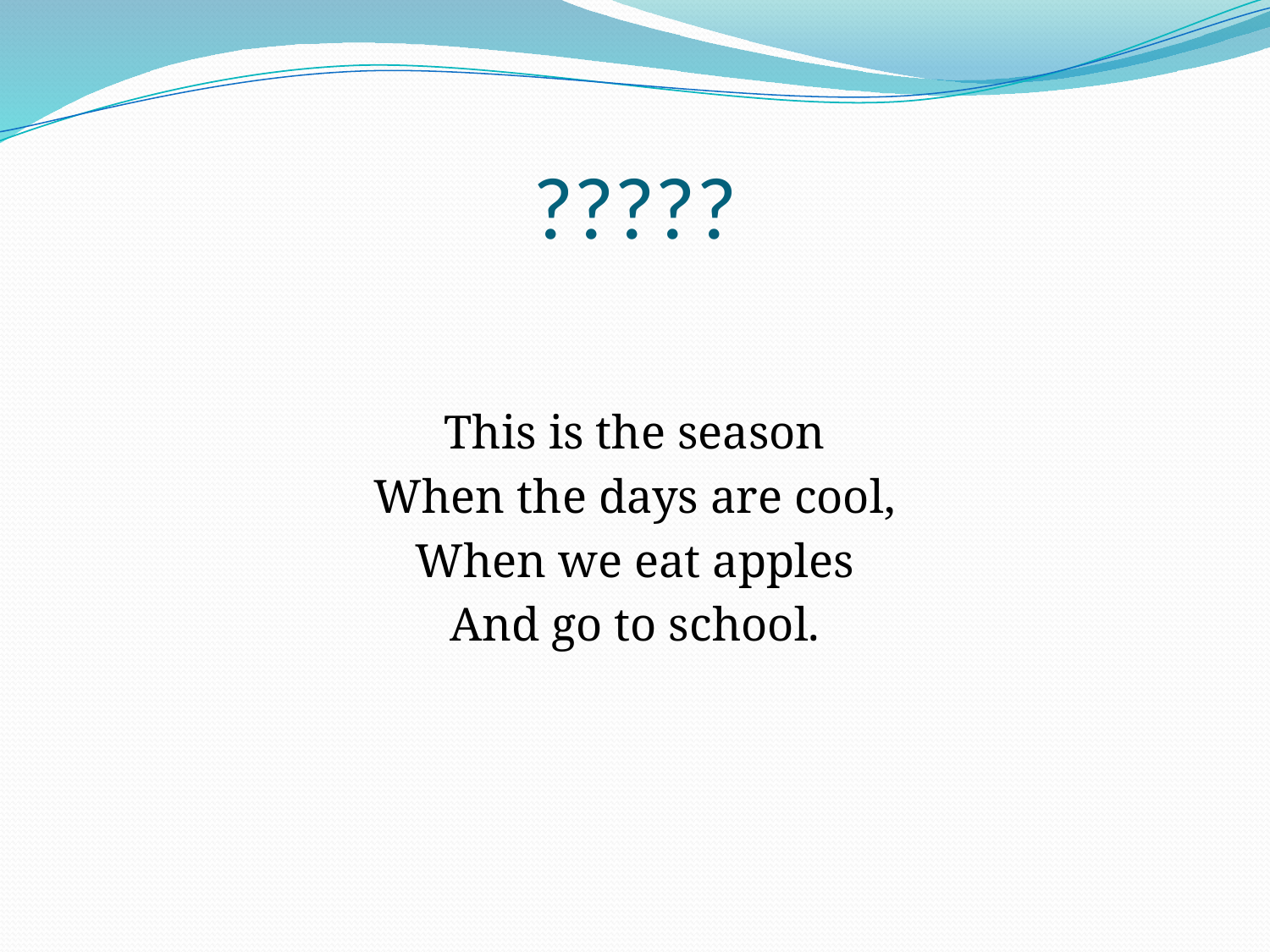

# ?????

This is the season
When the days are cool,
When we eat apples
And go to school.